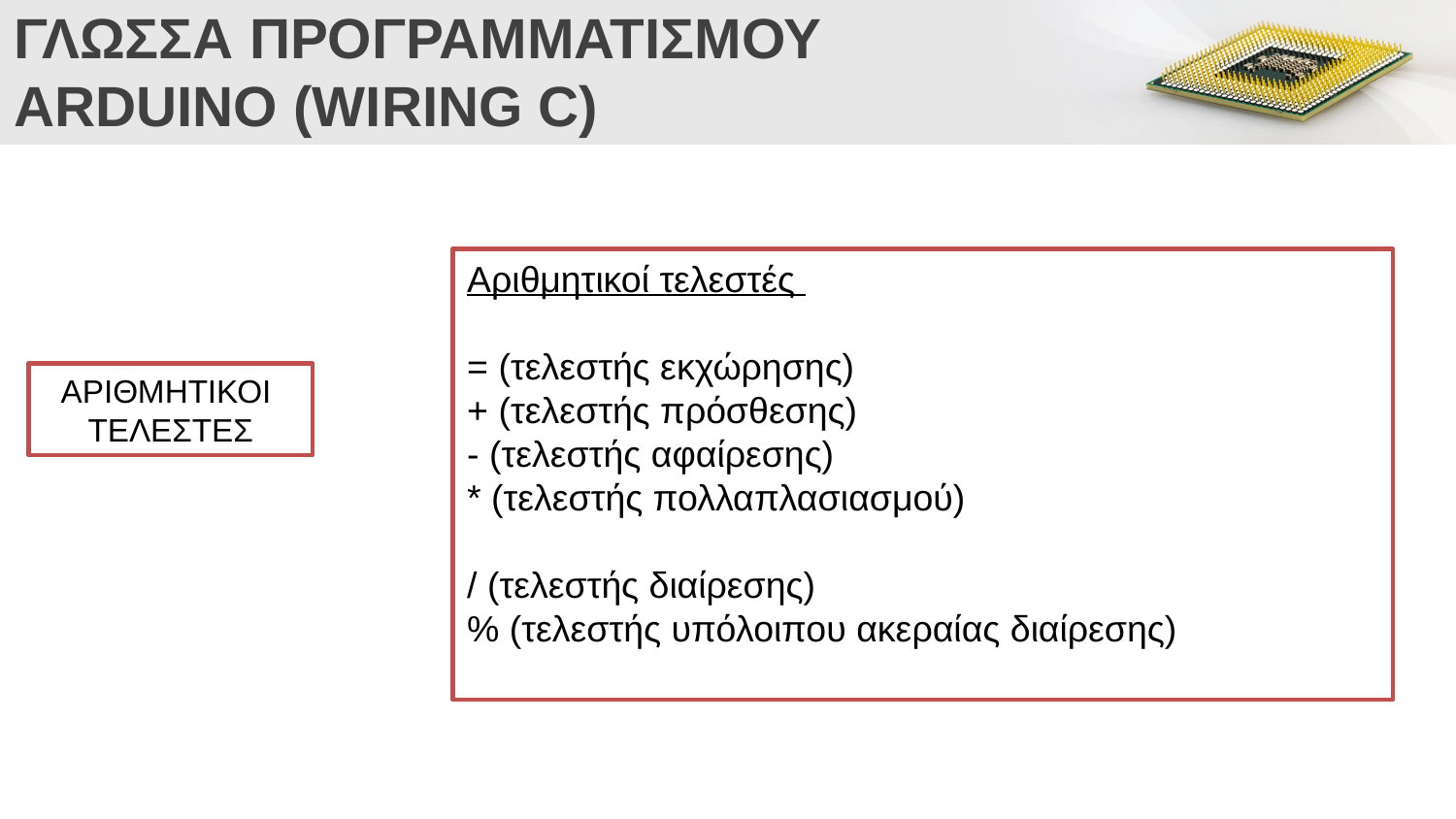

# ΓΛΩΣΣΑ ΠΡΟΓΡΑΜΜΑΤΙΣΜΟΥ ARDUINO (WIRING C)
Αριθμητικοί τελεστές

= (τελεστής εκχώρησης)
+ (τελεστής πρόσθεσης)
- (τελεστής αφαίρεσης)
* (τελεστής πολλαπλασιασμού)

/ (τελεστής διαίρεσης)
% (τελεστής υπόλοιπου ακεραίας διαίρεσης)

ΑΡΙΘΜΗΤΙΚΟΙ
ΤΕΛΕΣΤΕΣ